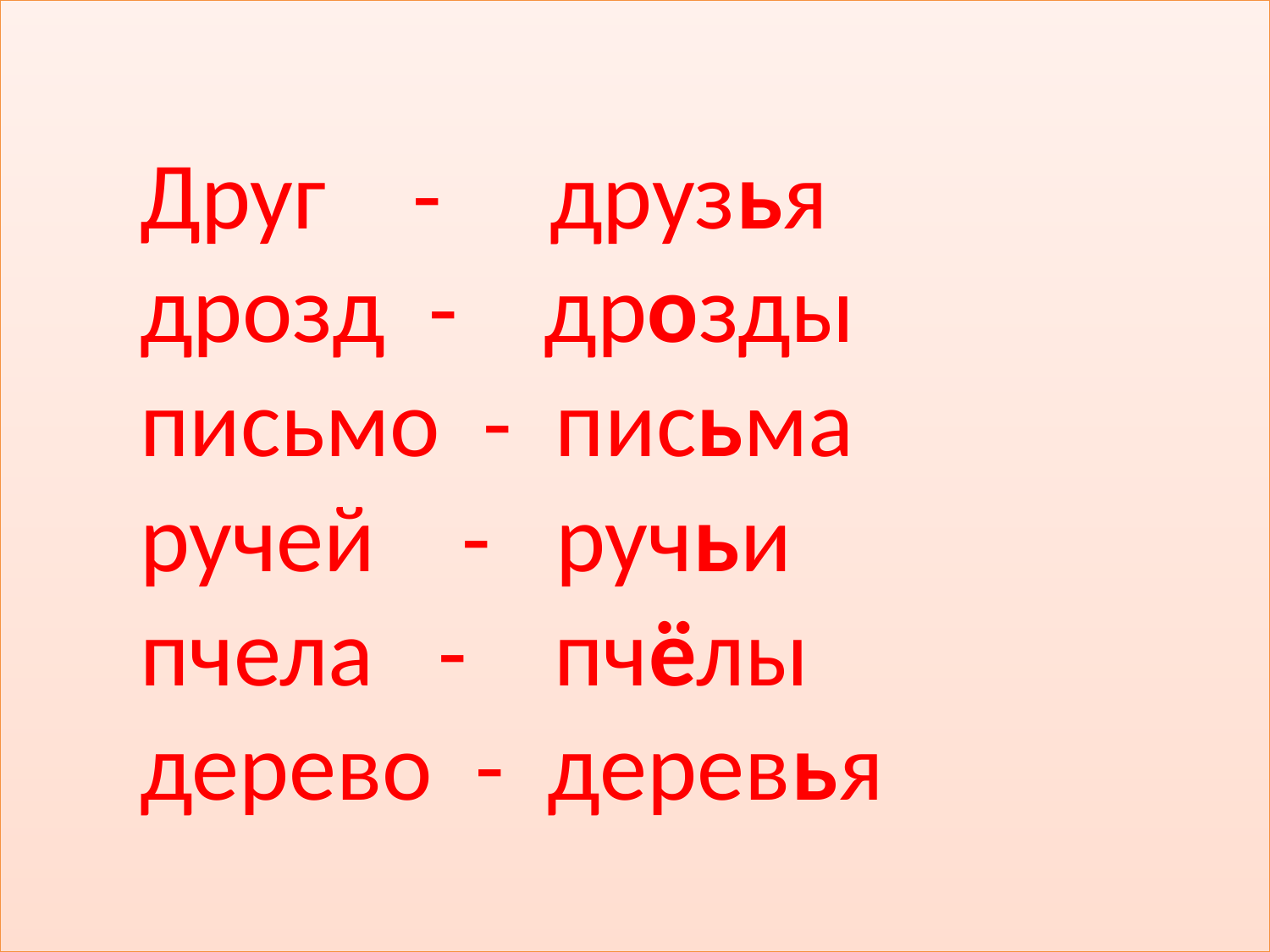

# Друг    -     друзья дрозд  -    дрозды письмо  -  письма ручей    -   ручьи пчела   -    пчёлы дерево  -  деревья